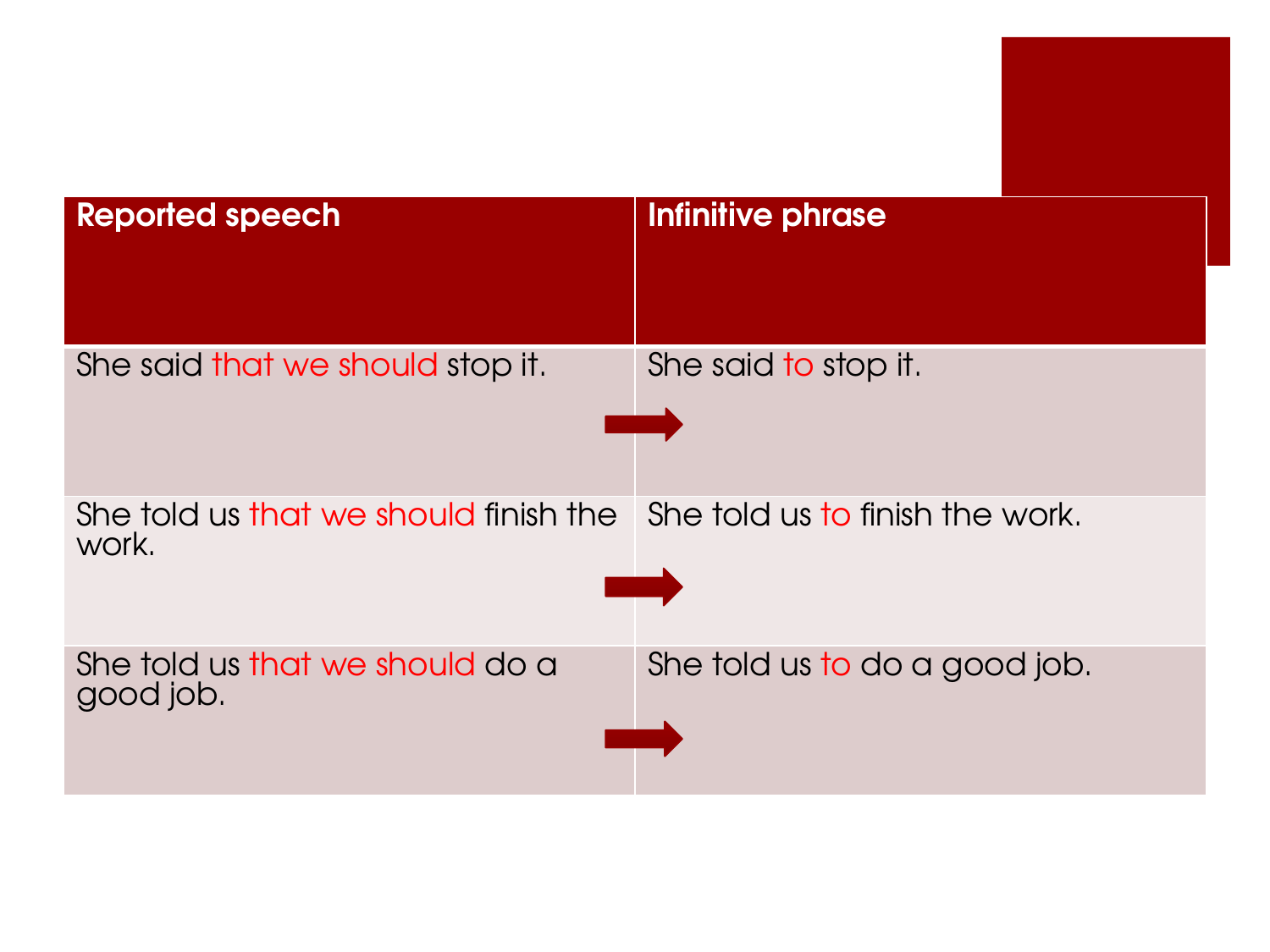

# Reduction of commands
| Reported speech | Infinitive phrase |
| --- | --- |
| She said that we should stop it. | She said to stop it. |
| She told us that we should finish the work. | She told us to finish the work. |
| She told us that we should do a good job. | She told us to do a good job. |